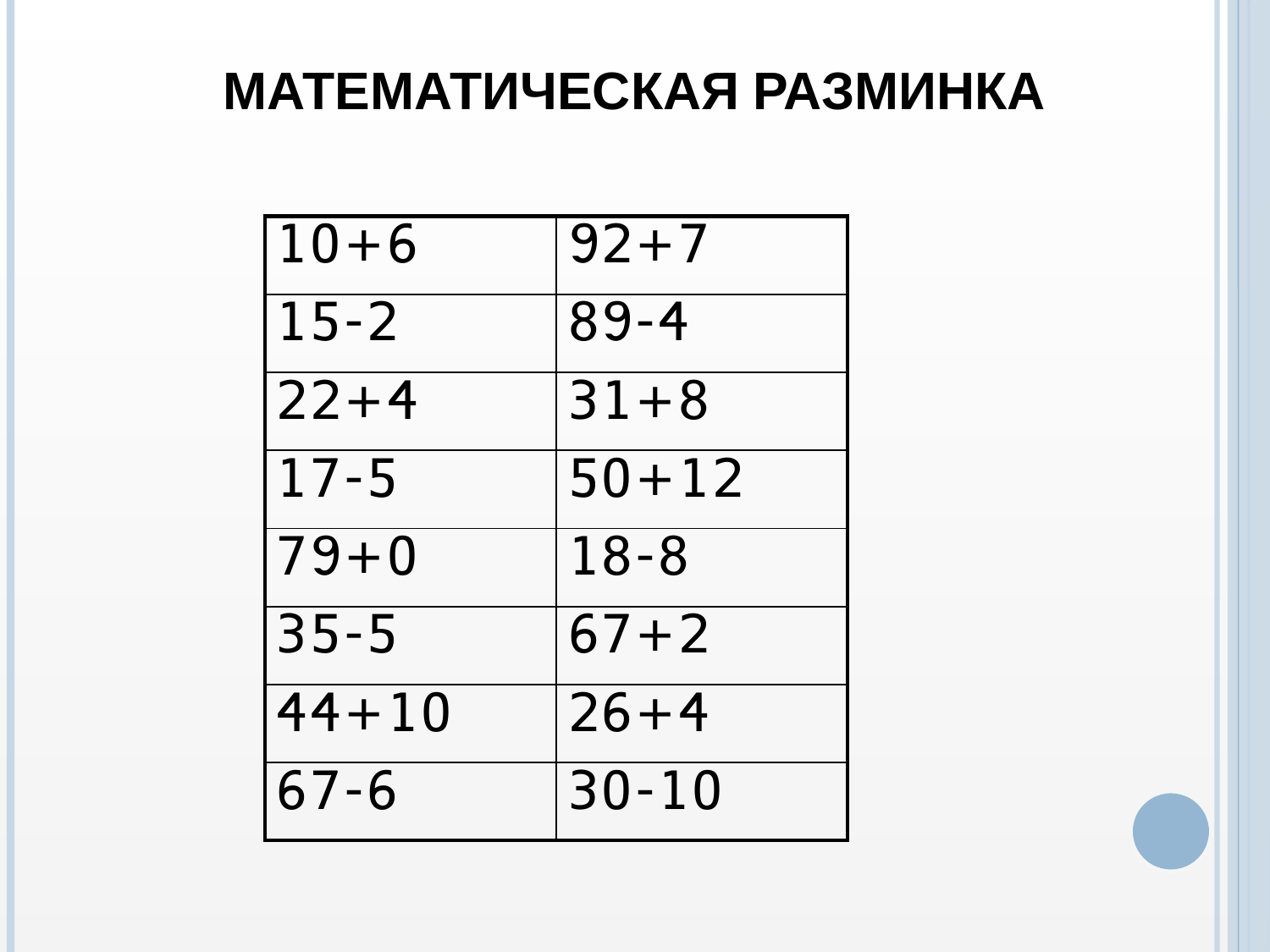

# Математическая разминка
| 10+6 | 92+7 |
| --- | --- |
| 15-2 | 89-4 |
| 22+4 | 31+8 |
| 17-5 | 50+12 |
| 79+0 | 18-8 |
| 35-5 | 67+2 |
| 44+10 | 26+4 |
| 67-6 | 30-10 |